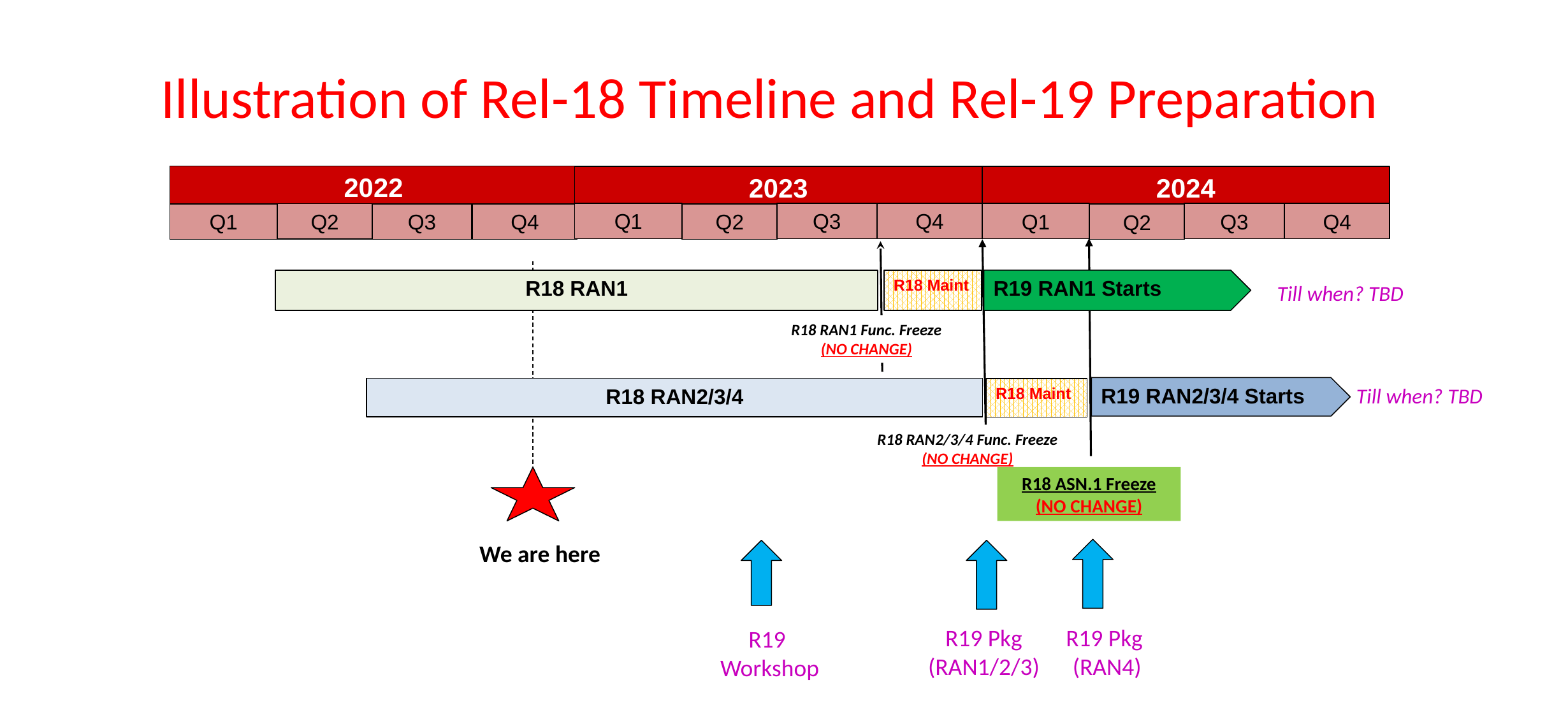

# Illustration of Rel-18 Timeline and Rel-19 Preparation
2022
Q2
Q3
Q4
Q1
2023
2024
Q3
Q4
Q1
Q3
Q4
Q1
Q2
Q2
R19 RAN1 Starts
R18 Maint
R18 RAN1
Till when? TBD
R18 RAN1 Func. Freeze
(NO CHANGE)
R19 RAN2/3/4 Starts
Till when? TBD
R18 RAN2/3/4
R18 Maint
R18 RAN2/3/4 Func. Freeze
(NO CHANGE)

R18 ASN.1 Freeze
(NO CHANGE)
We are here

R19 Pkg
(RAN1/2/3)
R19 Pkg
 (RAN4)
R19
Workshop